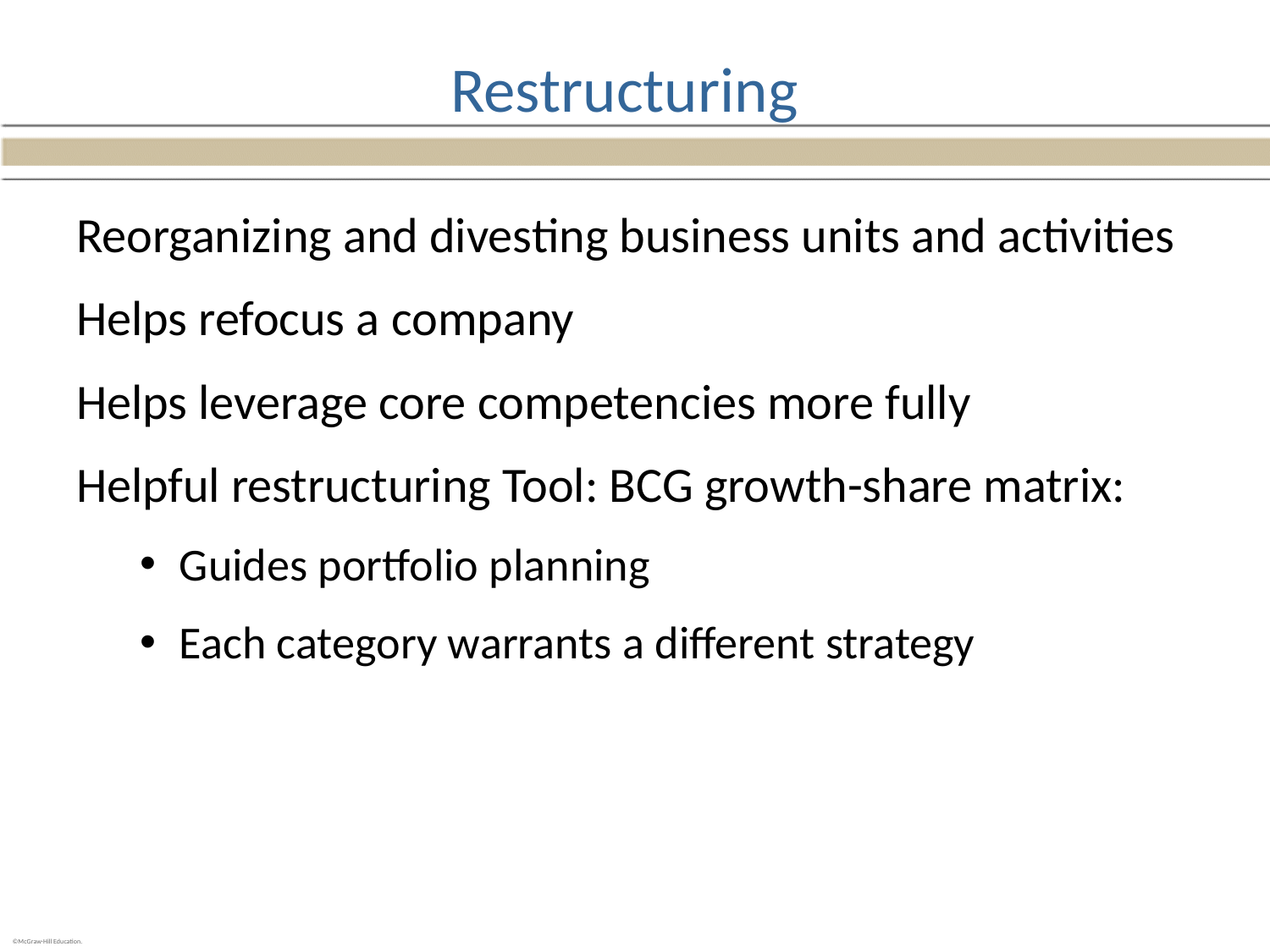

# Restructuring
Reorganizing and divesting business units and activities
Helps refocus a company
Helps leverage core competencies more fully
Helpful restructuring Tool: BCG growth-share matrix:
Guides portfolio planning
Each category warrants a different strategy